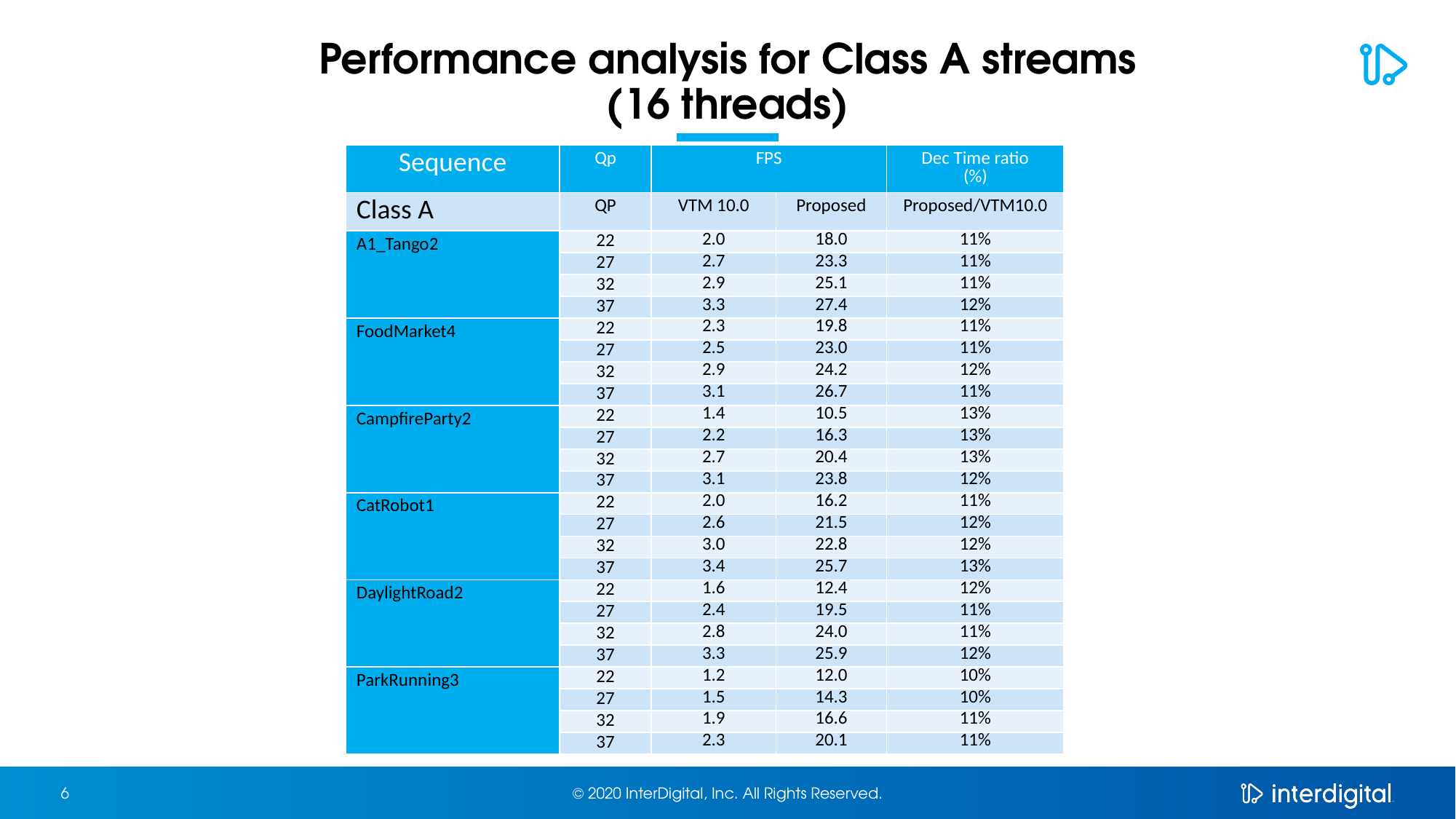

# Performance analysis for Class A streams (16 threads)
| Sequence | Qp | FPS |  | Dec Time ratio (%) |
| --- | --- | --- | --- | --- |
| Class A | QP | VTM 10.0 | Proposed | Proposed/VTM10.0 |
| A1\_Tango2 | 22 | 2.0 | 18.0 | 11% |
|  | 27 | 2.7 | 23.3 | 11% |
|  | 32 | 2.9 | 25.1 | 11% |
|  | 37 | 3.3 | 27.4 | 12% |
| FoodMarket4 | 22 | 2.3 | 19.8 | 11% |
|  | 27 | 2.5 | 23.0 | 11% |
|  | 32 | 2.9 | 24.2 | 12% |
|  | 37 | 3.1 | 26.7 | 11% |
| CampfireParty2 | 22 | 1.4 | 10.5 | 13% |
|  | 27 | 2.2 | 16.3 | 13% |
|  | 32 | 2.7 | 20.4 | 13% |
|  | 37 | 3.1 | 23.8 | 12% |
| CatRobot1 | 22 | 2.0 | 16.2 | 11% |
|  | 27 | 2.6 | 21.5 | 12% |
|  | 32 | 3.0 | 22.8 | 12% |
|  | 37 | 3.4 | 25.7 | 13% |
| DaylightRoad2 | 22 | 1.6 | 12.4 | 12% |
|  | 27 | 2.4 | 19.5 | 11% |
|  | 32 | 2.8 | 24.0 | 11% |
|  | 37 | 3.3 | 25.9 | 12% |
| ParkRunning3 | 22 | 1.2 | 12.0 | 10% |
|  | 27 | 1.5 | 14.3 | 10% |
|  | 32 | 1.9 | 16.6 | 11% |
|  | 37 | 2.3 | 20.1 | 11% |
© 2020 InterDigital, Inc. All Rights Reserved.
6